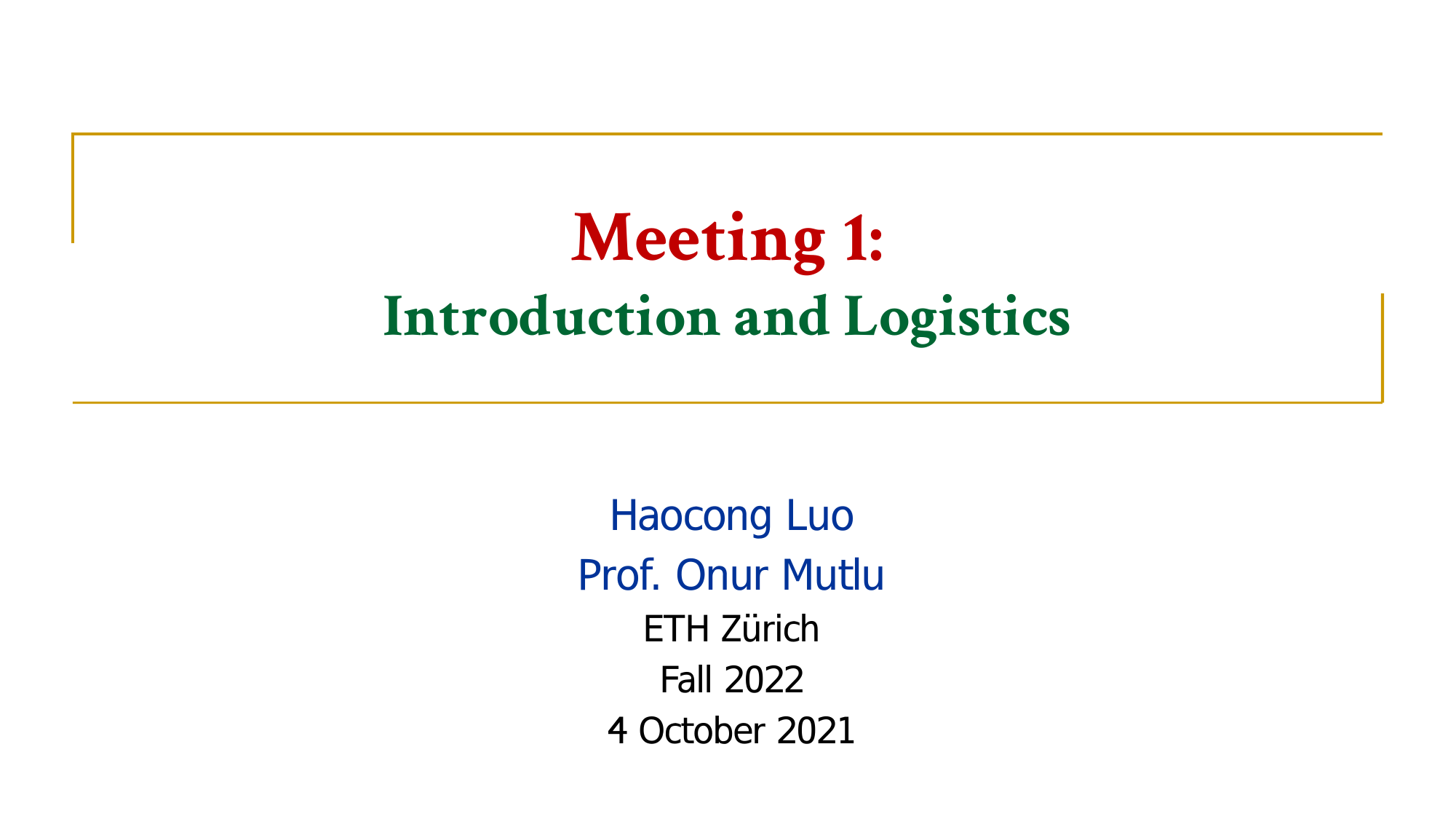

# Meeting 1: Introduction and Logistics
Haocong Luo
Prof. Onur Mutlu
ETH Zürich
Fall 2022
4 October 2021